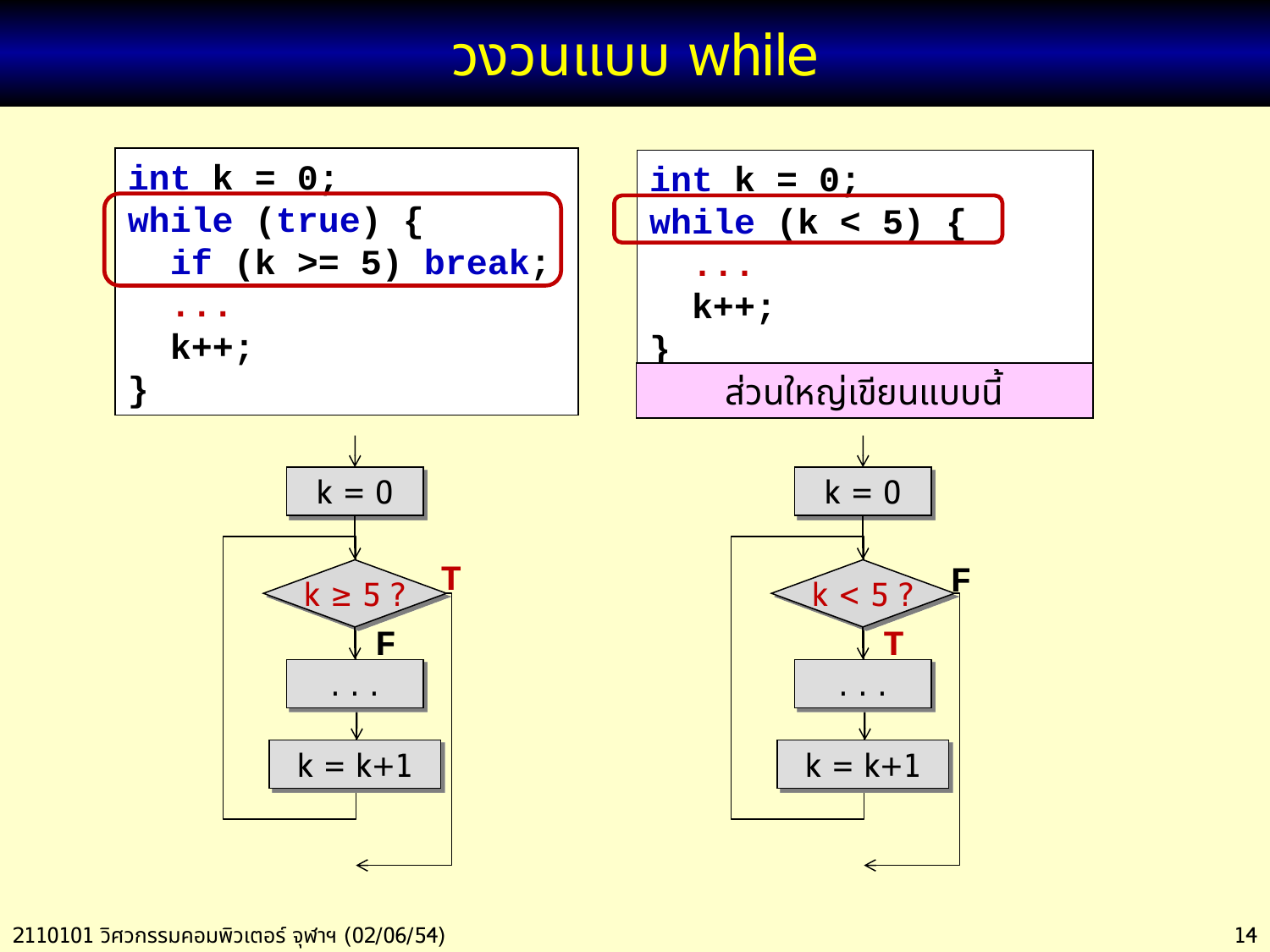

# วงวนแบบ while
int k = 0;
while (true) {
  if (k >= 5) break;
  ...
  k++;
}
int k = 0;
while (k < 5) {
  ...
  k++;
}

ส่วนใหญ่เขียนแบบนี้
k = 0

T
k ≥ 5 ?
F
. . .
k = k+1
k = 0

F
k < 5 ?
T
. . .
k = k+1